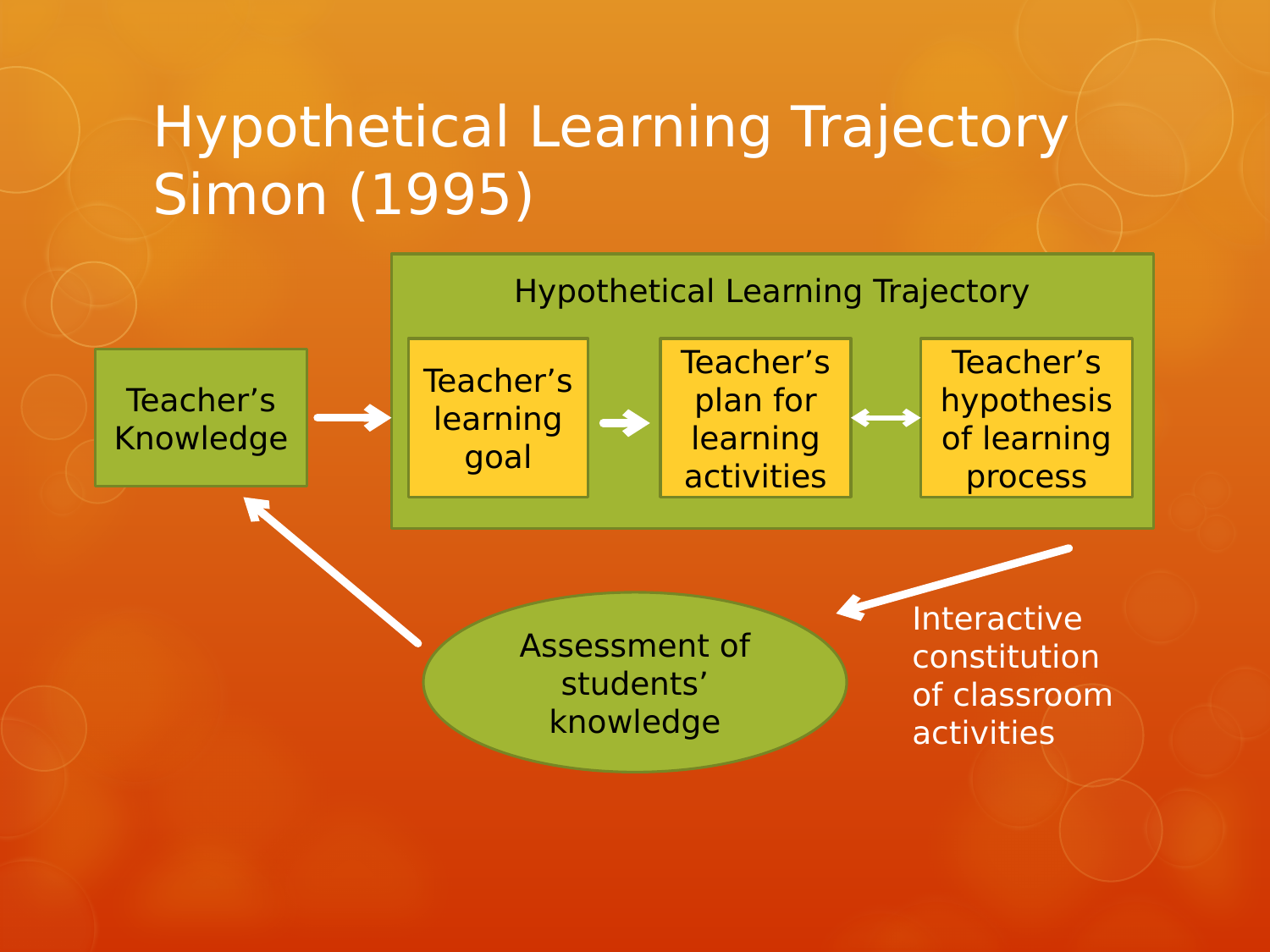

# Hypothetical Learning Trajectory Simon (1995)

Hypothetical Learning Trajectory
Teacher’s learning goal
Teacher’s plan for learning activities
Teacher’s hypothesis of learning process
Teacher’s Knowledge
Assessment of students’ knowledge
Interactive constitution of classroom activities